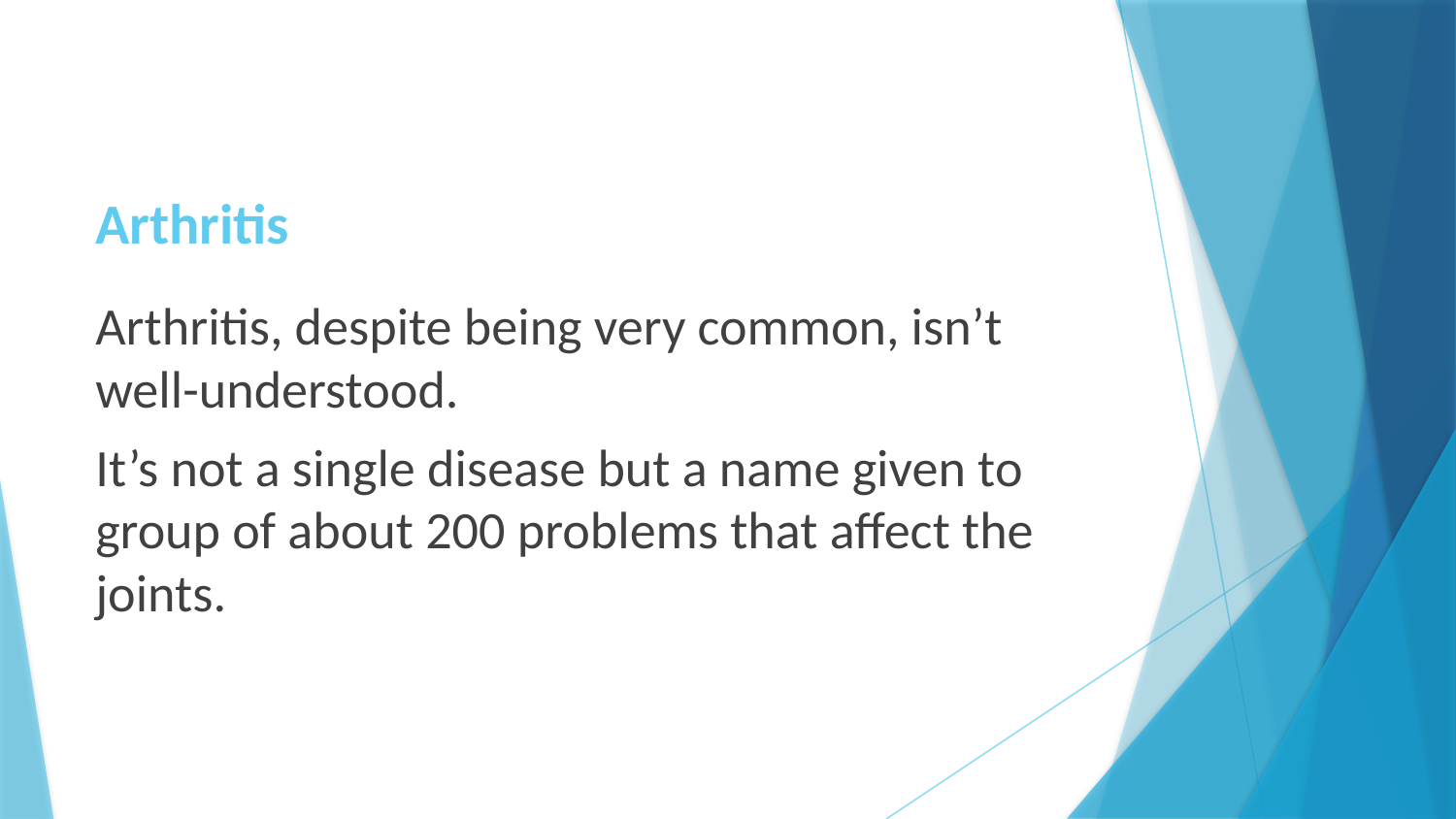

# Arthritis
Arthritis, despite being very common, isn’t well-understood.
It’s not a single disease but a name given to group of about 200 problems that affect the joints.